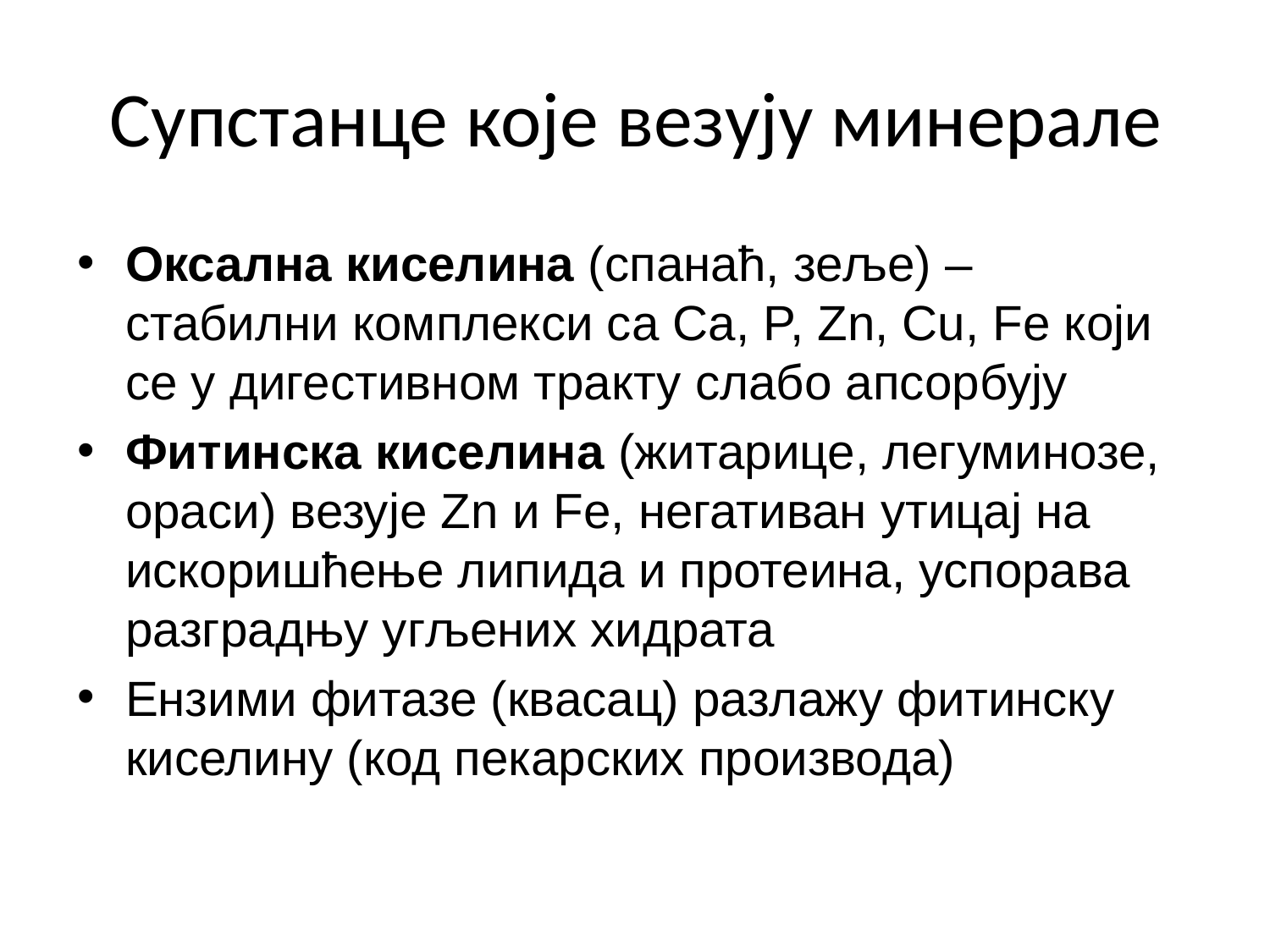

# Супстанце које везују минерале
Оксална киселина (спанаћ, зеље) – стабилни комплекси са Ca, P, Zn, Cu, Fe који се у дигестивном тракту слабо апсорбују
Фитинска киселина (житарице, легуминозе, ораси) везује Zn и Fe, негативан утицај на искоришћење липида и протеина, успорава разградњу угљених хидрата
Ензими фитазе (квасац) разлажу фитинску киселину (код пекарских производа)